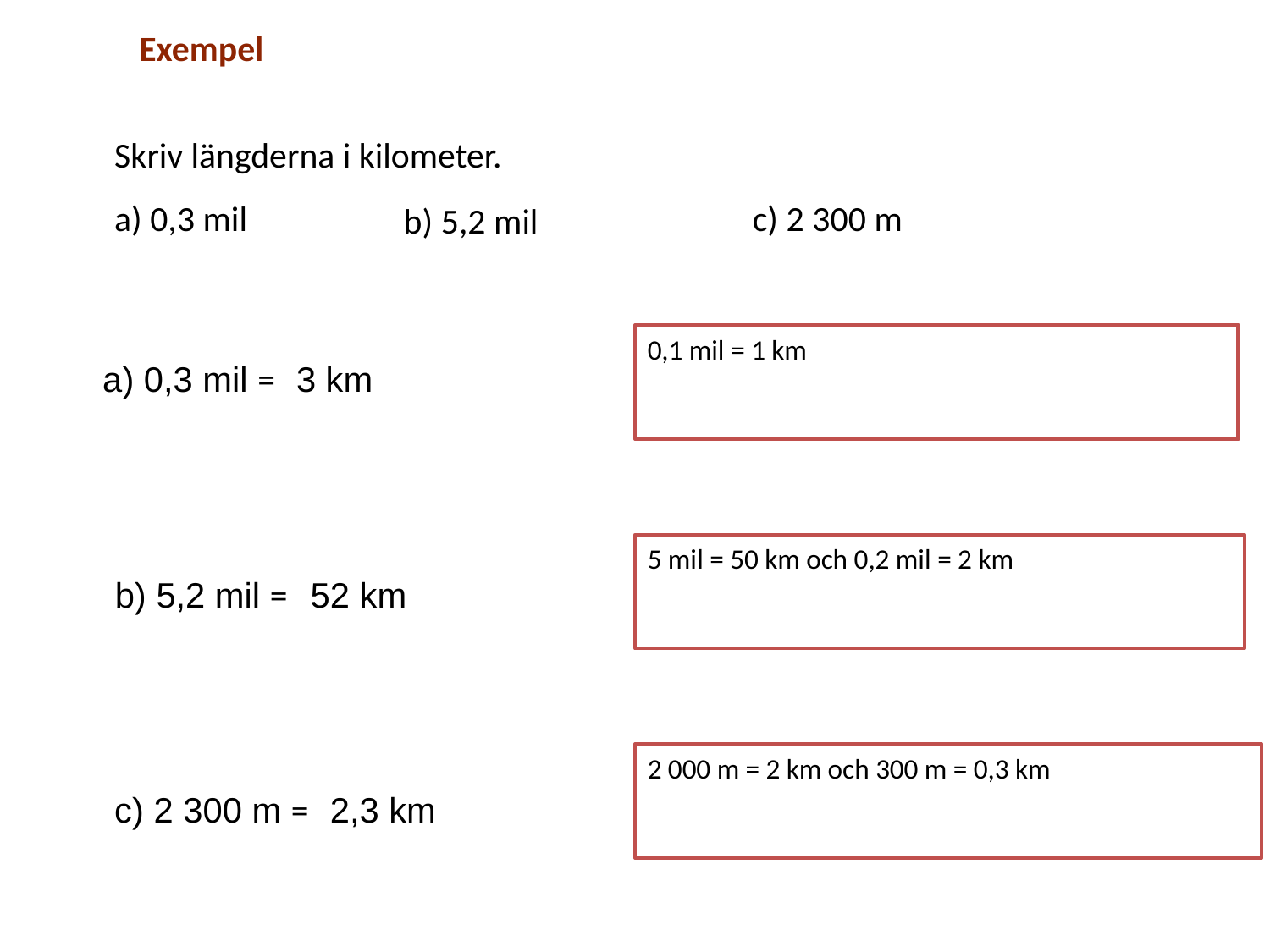

Exempel
Skriv längderna i kilometer.
c) 2 300 m
a) 0,3 mil
b) 5,2 mil
0,1 mil = 1 km
Då är 0,3 mil = 3 km.
Du kan också direkt multiplicera 0,3 med 10.
a) 0,3 mil =
3 km

5 mil = 50 km och 0,2 mil = 2 km
Då är 5,2 mil = (50 + 2) km = 52 km.
Du kan också direkt multiplicera 5,2 med 10.
b) 5,2 mil =
52 km

2 000 m = 2 km och 300 m = 0,3 km
Då är 2 300 m = (2 + 0,3) km = 2,3 km.
Du kan också direkt dividera  2 300 med 1 000.
c) 2 300 m =
2,3 km